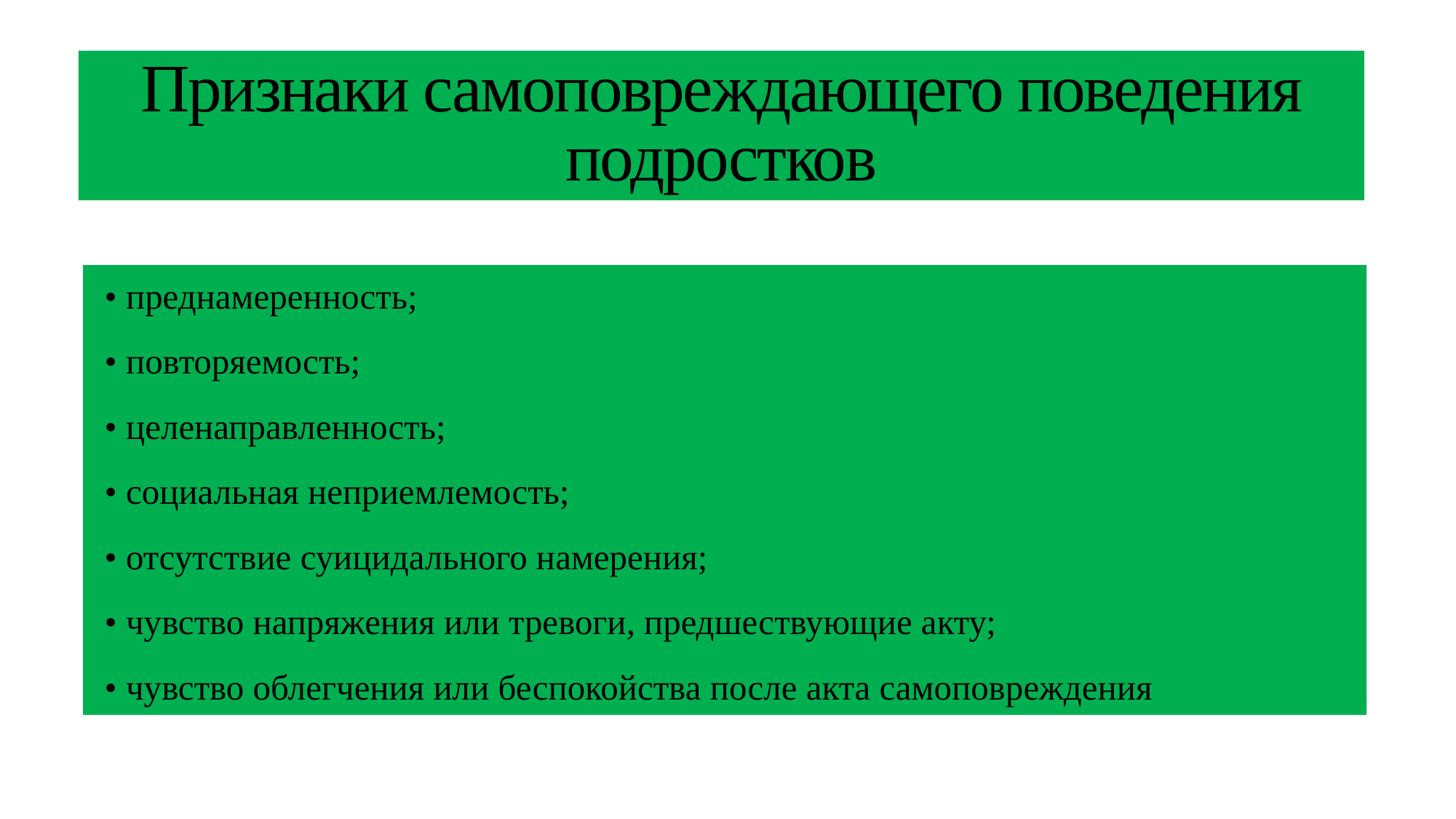

# Признаки самоповреждающего поведения подростков
• преднамеренность;
• повторяемость;
• целенаправленность;
• социальная неприемлемость;
• отсутствие суицидального намерения;
• чувство напряжения или тревоги, предшествующие акту;
• чувство облегчения или беспокойства после акта самоповреждения